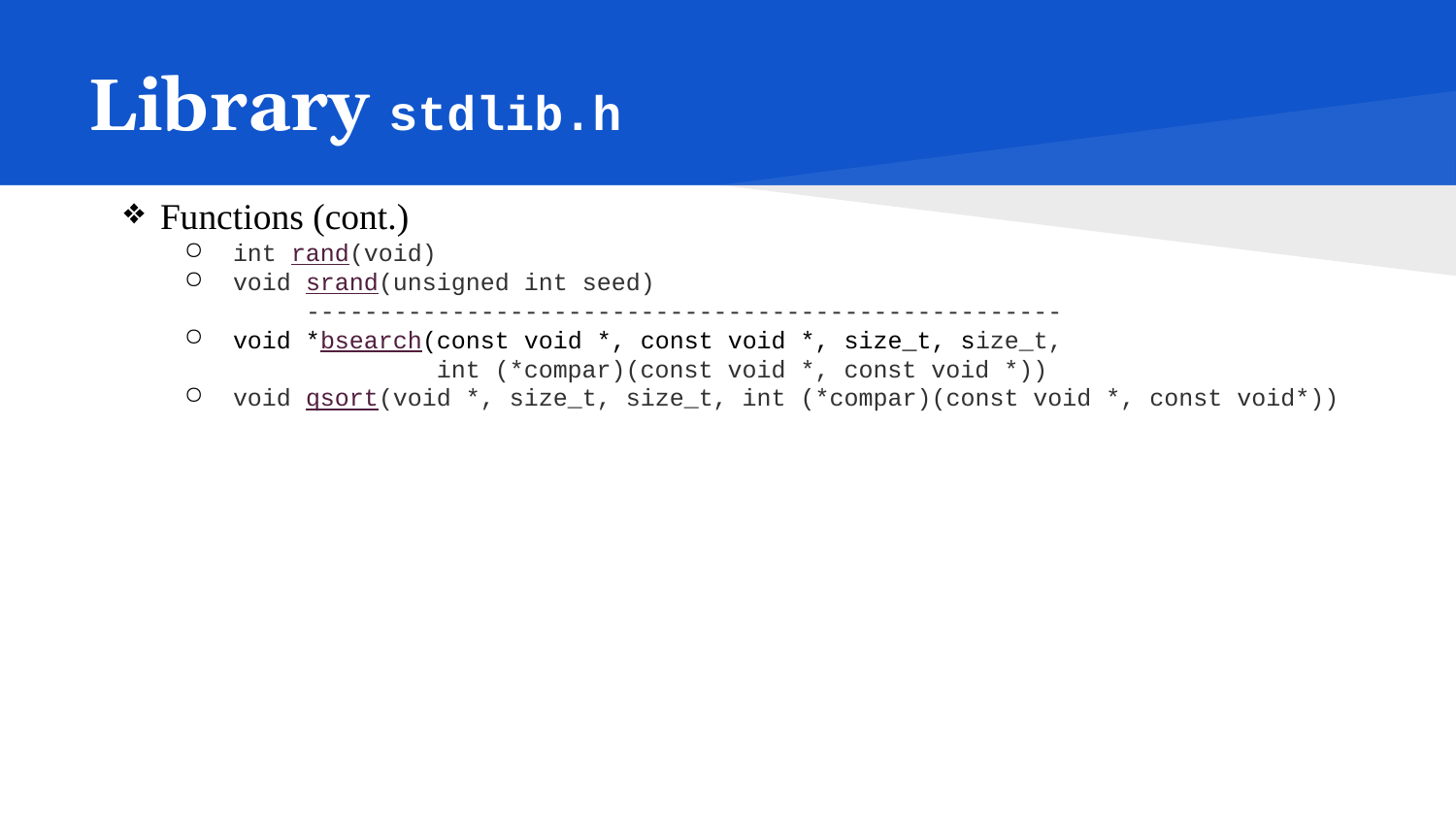

# Library stdlib.h
Functions (cont.)
int rand(void)
void srand(unsigned int seed)
	----------------------------------------------------
void *bsearch(const void *, const void *, size_t, size_t,
              int (*compar)(const void *, const void *))
void qsort(void *, size_t, size_t, int (*compar)(const void *, const void*))